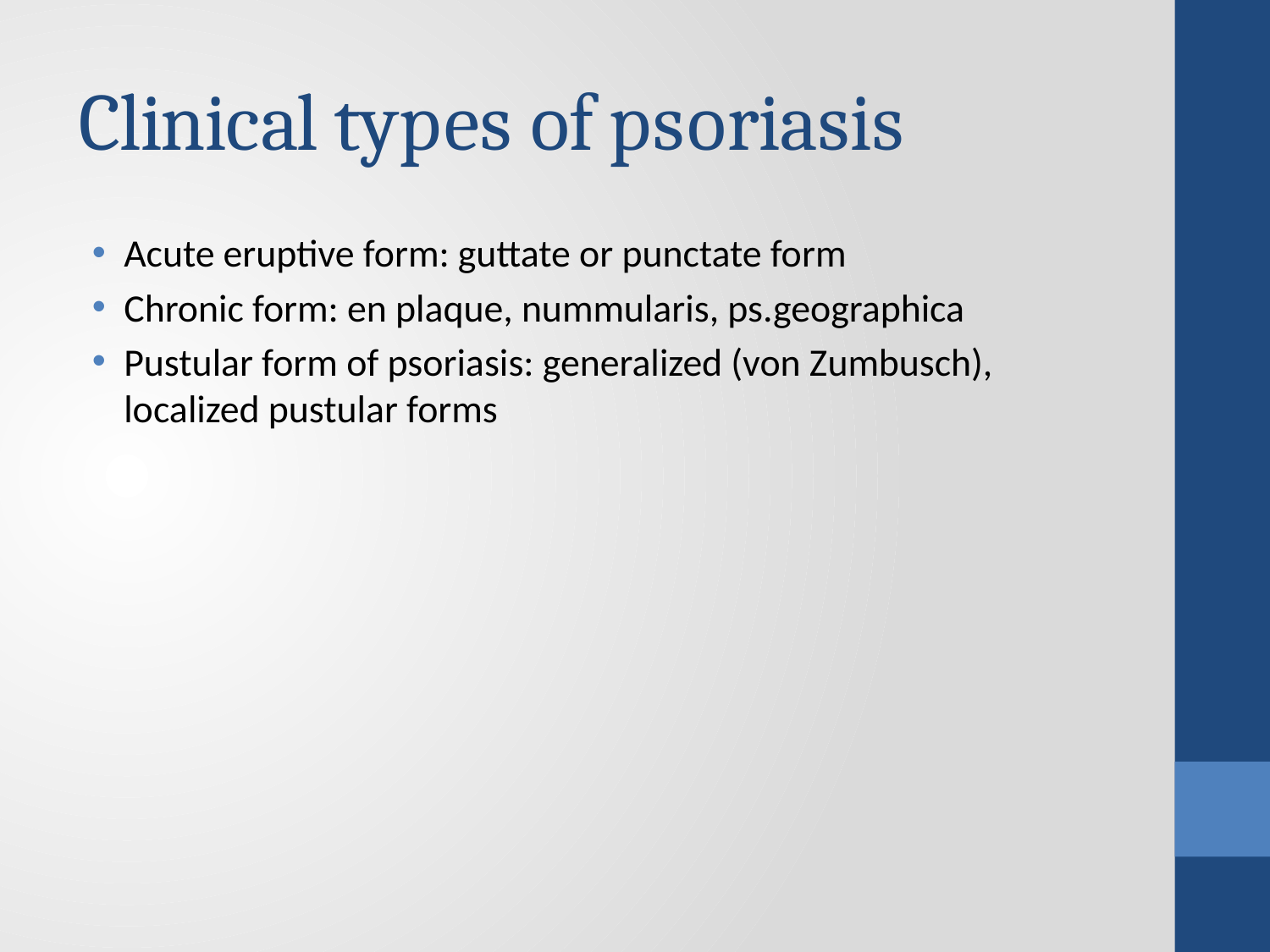

# Clinical types of psoriasis
Acute eruptive form: guttate or punctate form
Chronic form: en plaque, nummularis, ps.geographica
Pustular form of psoriasis: generalized (von Zumbusch), localized pustular forms